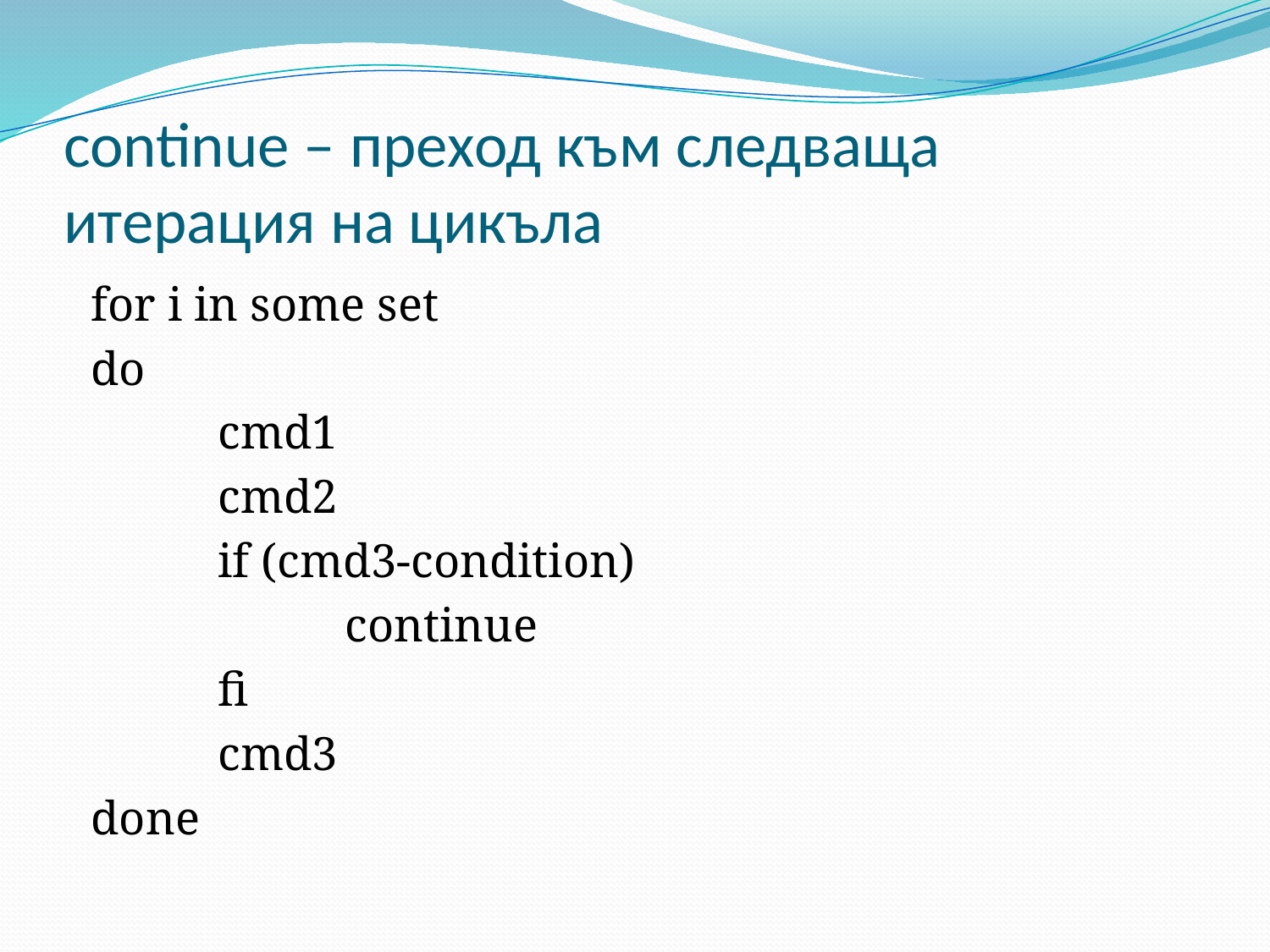

# continue – преход към следваща итерация на цикъла
for i in some set
do
	cmd1
	cmd2
	if (cmd3-condition)
		continue
	fi
	cmd3
done